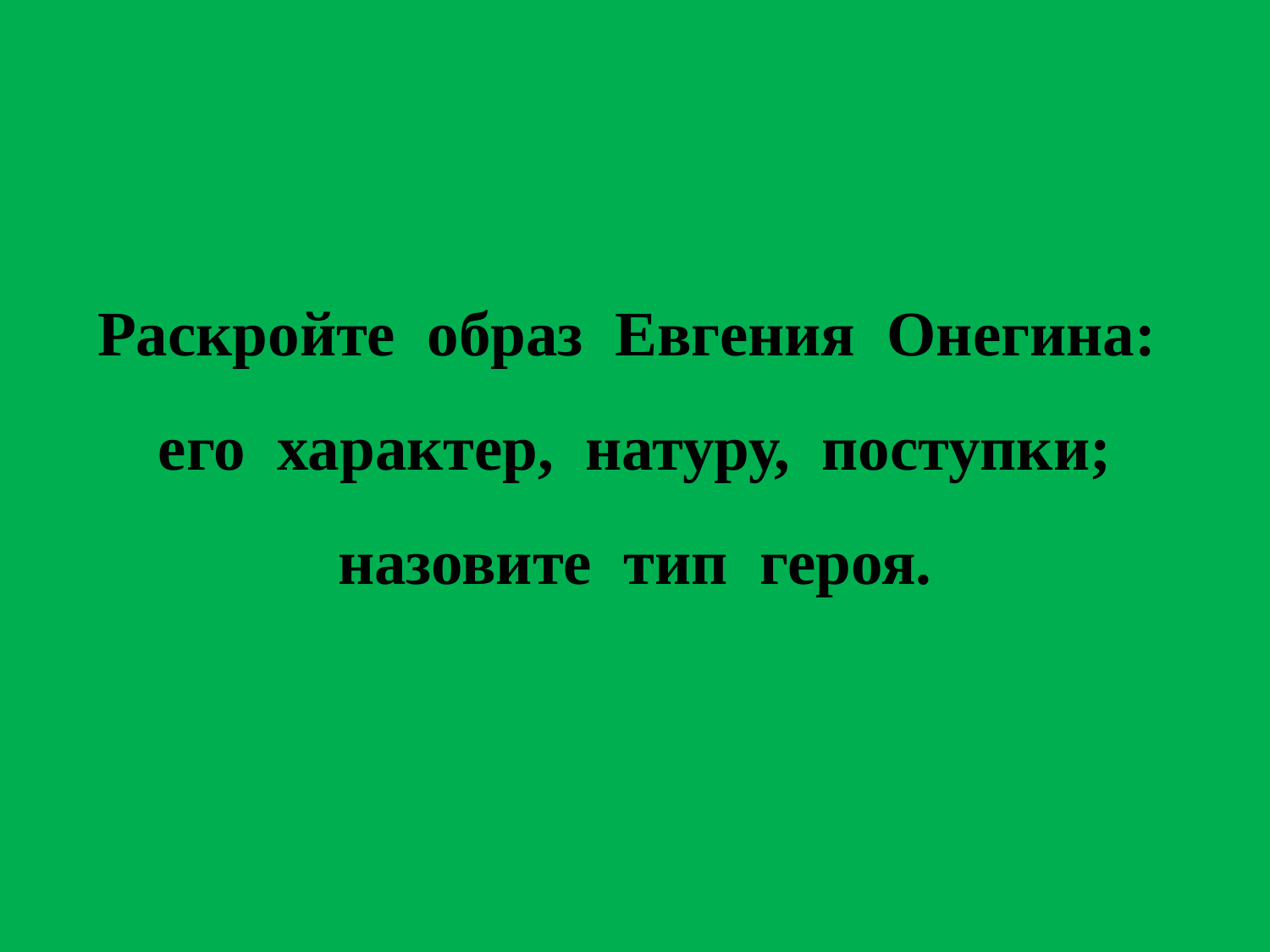

# Раскройте  образ  Евгения  Онегина: его  характер,  натуру,  поступки; назовите  тип  героя.